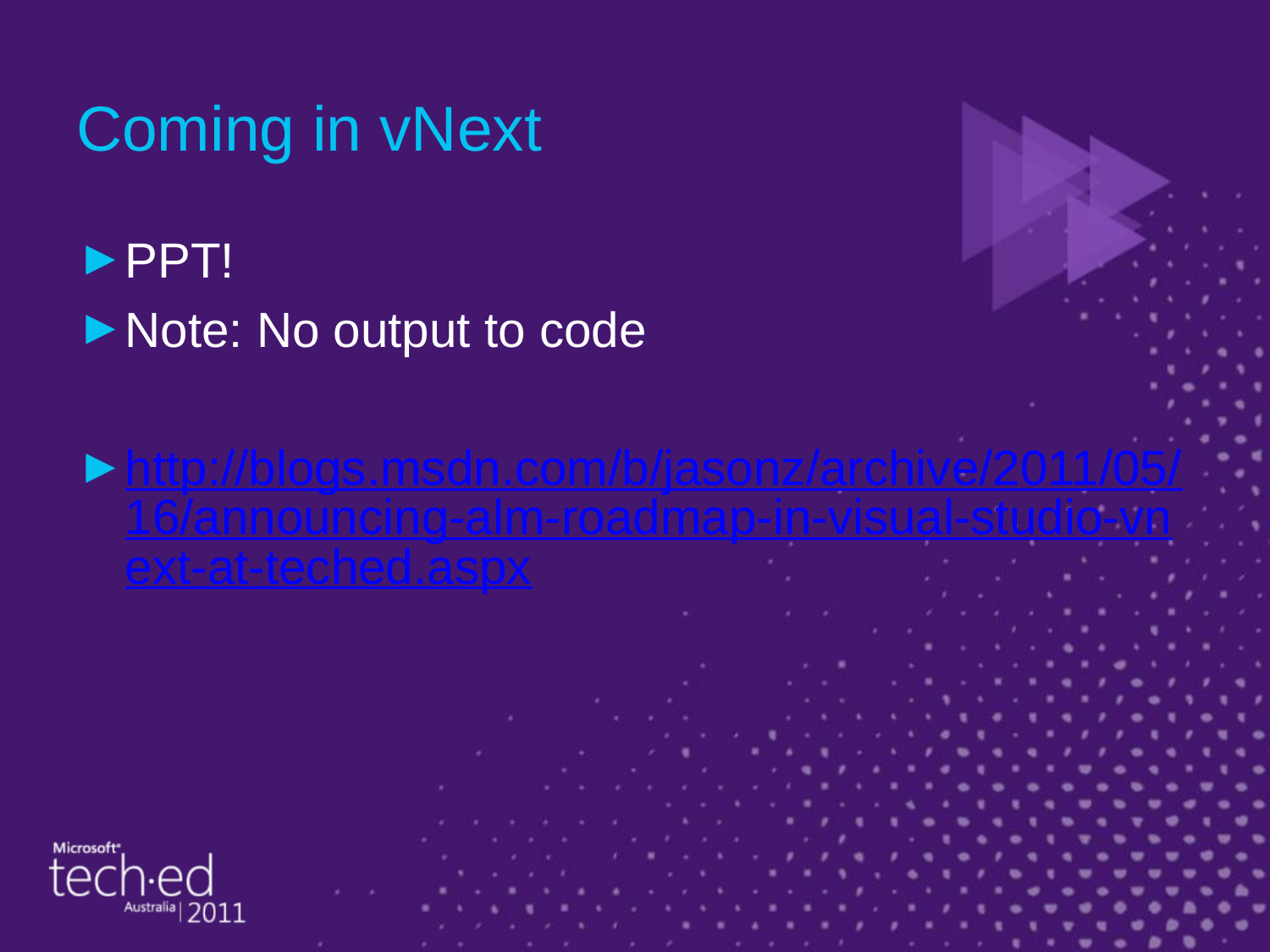

# Coming in vNext
PPT!
Note: No output to code

http://blogs.msdn.com/b/jasonz/archive/2011/05/16/announcing-alm-roadmap-in-visual-studio-vnext-at-teched.aspx